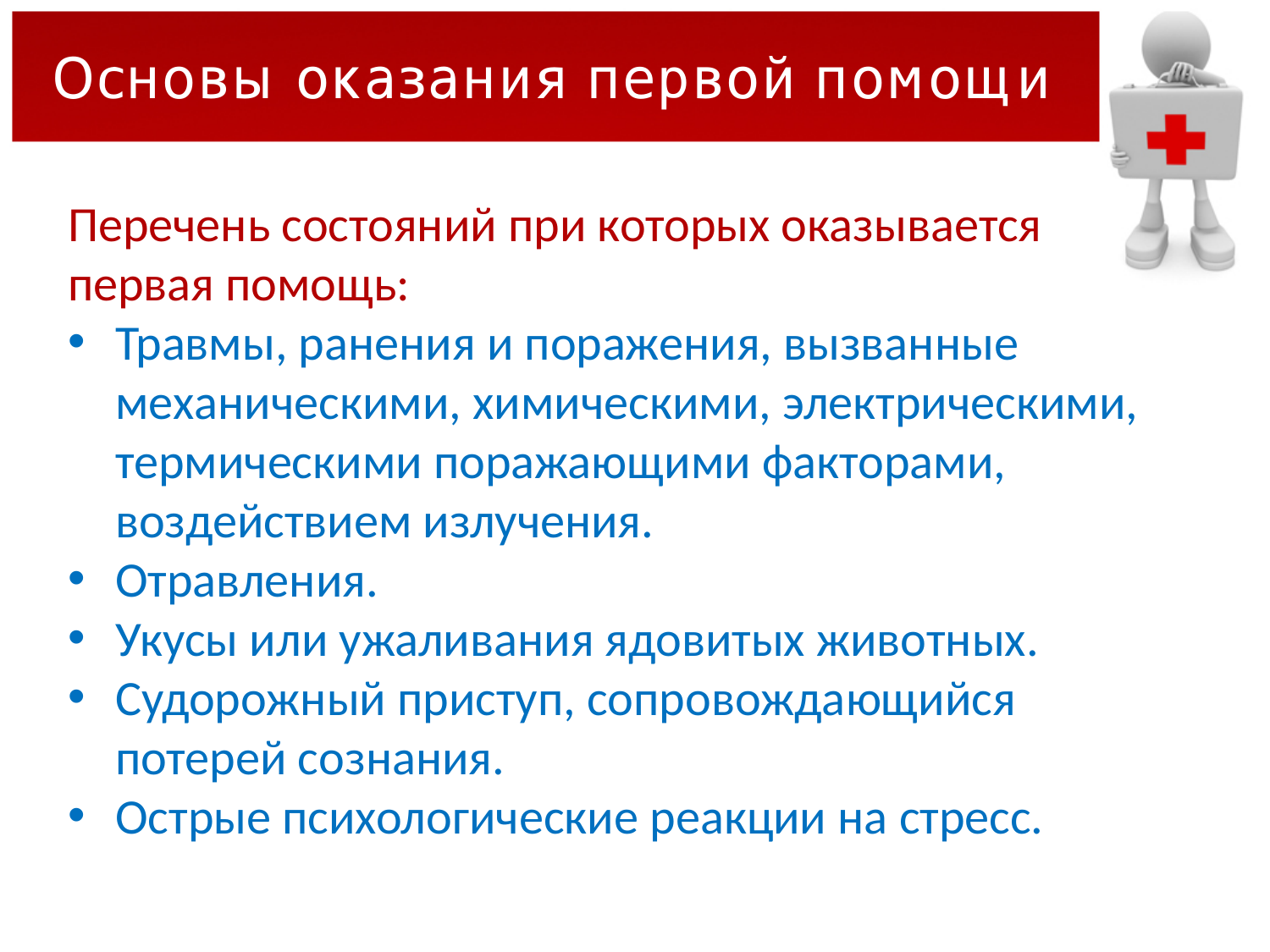

# Основы оказания первой помощи
Перечень состояний при которых оказывается первая помощь:
Травмы, ранения и поражения, вызванные механическими, химическими, электрическими, термическими поражающими факторами, воздействием излучения.
Отравления.
Укусы или ужаливания ядовитых животных.
Судорожный приступ, сопровождающийся потерей сознания.
Острые психологические реакции на стресс.